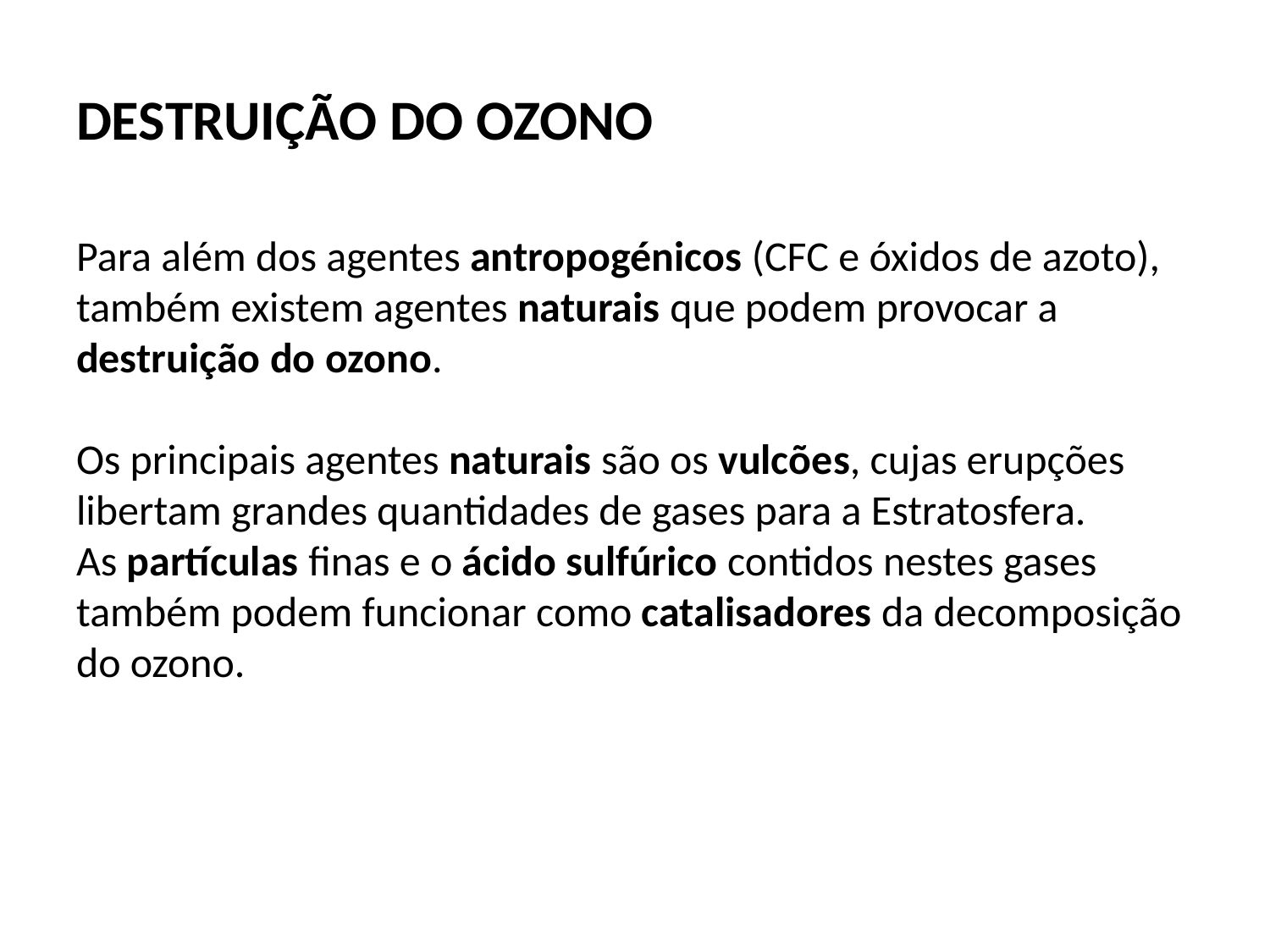

# DESTRUIÇÃO DO OZONO
Para além dos agentes antropogénicos (CFC e óxidos de azoto), também existem agentes naturais que podem provocar a destruição do ozono.

Os principais agentes naturais são os vulcões, cujas erupções libertam grandes quantidades de gases para a Estratosfera.
As partículas finas e o ácido sulfúrico contidos nestes gases também podem funcionar como catalisadores da decomposição do ozono.